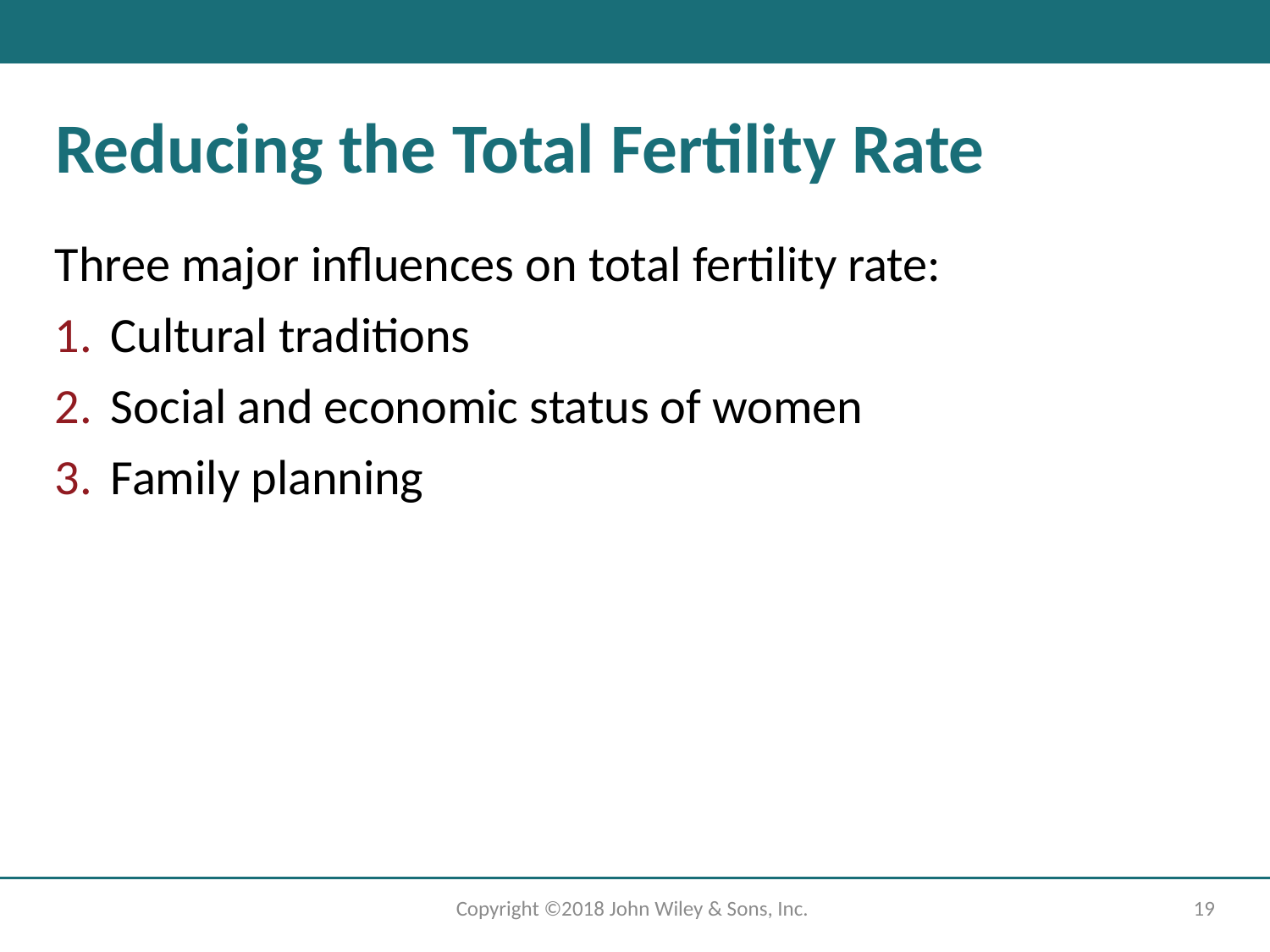

# Reducing the Total Fertility Rate
Three major influences on total fertility rate:
Cultural traditions
Social and economic status of women
Family planning
Copyright ©2018 John Wiley & Sons, Inc.
19